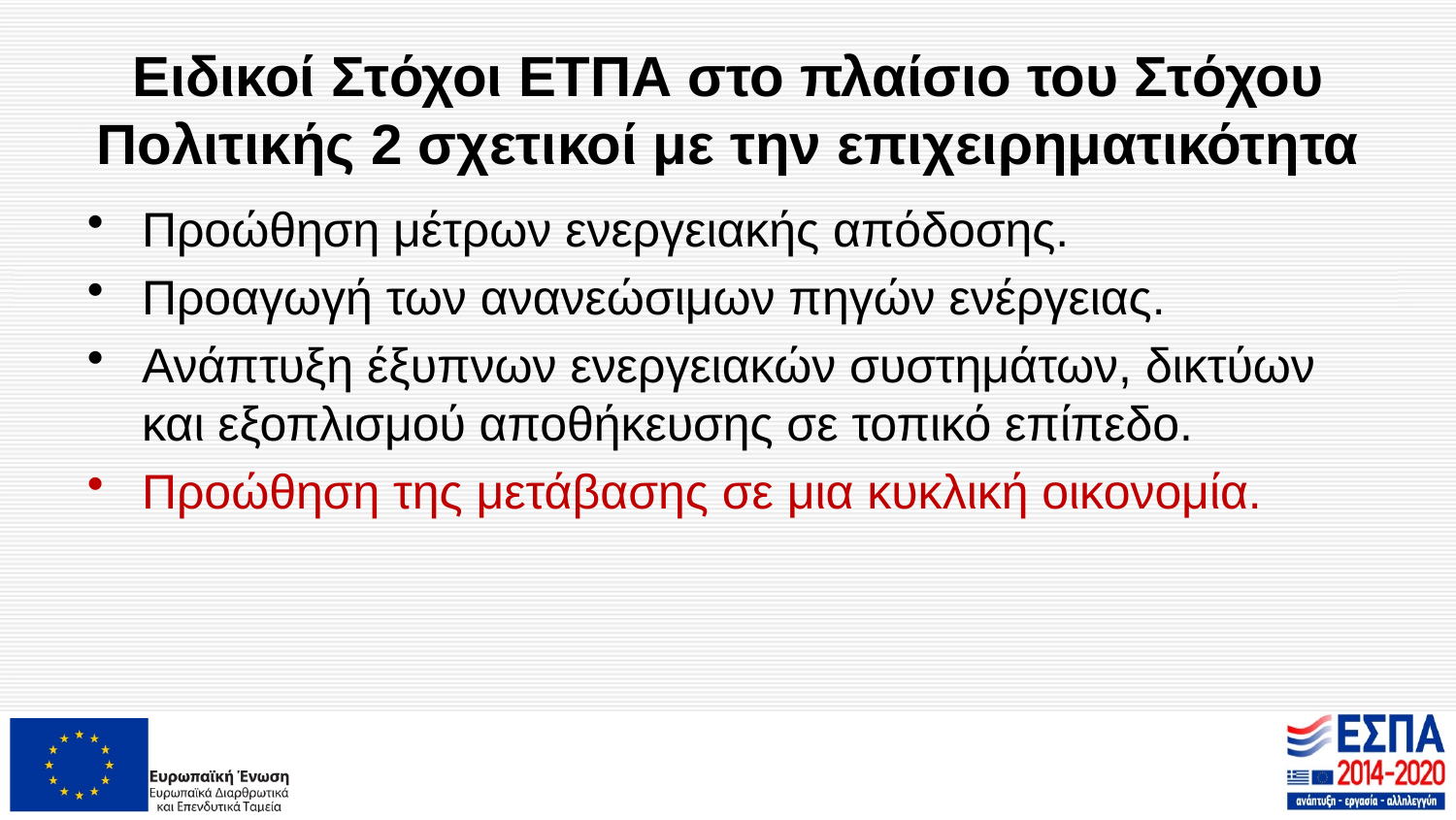

# Ειδικοί Στόχοι ΕΤΠΑ στο πλαίσιο του Στόχου Πολιτικής 2 σχετικοί με την επιχειρηματικότητα
Προώθηση μέτρων ενεργειακής απόδοσης.
Προαγωγή των ανανεώσιμων πηγών ενέργειας.
Ανάπτυξη έξυπνων ενεργειακών συστημάτων, δικτύων και εξοπλισμού αποθήκευσης σε τοπικό επίπεδο.
Προώθηση της μετάβασης σε μια κυκλική οικονομία.